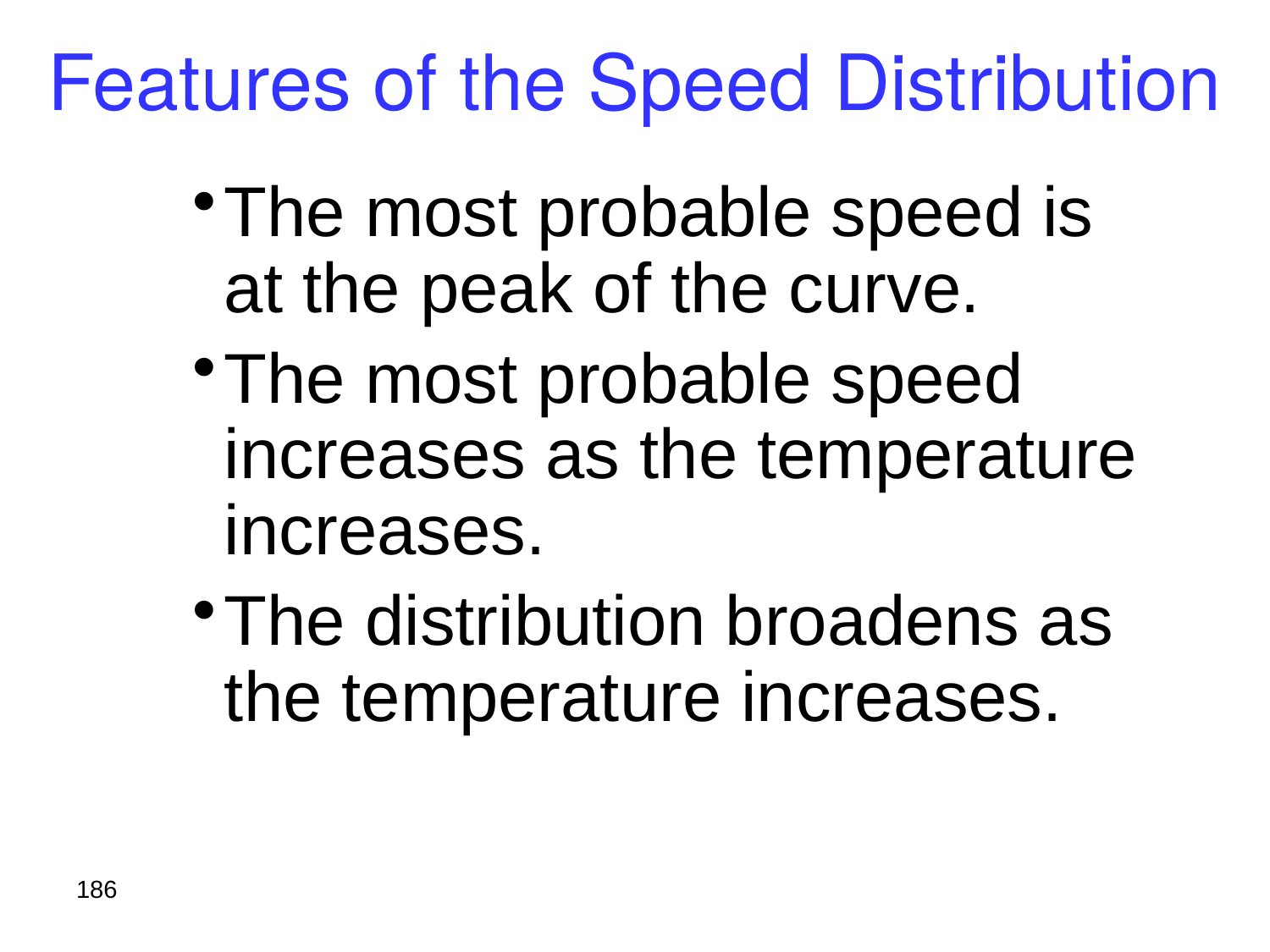

# Features of the Speed Distribution
The most probable speed is at the peak of the curve.
The most probable speed increases as the temperature increases.
The distribution broadens as the temperature increases.

186